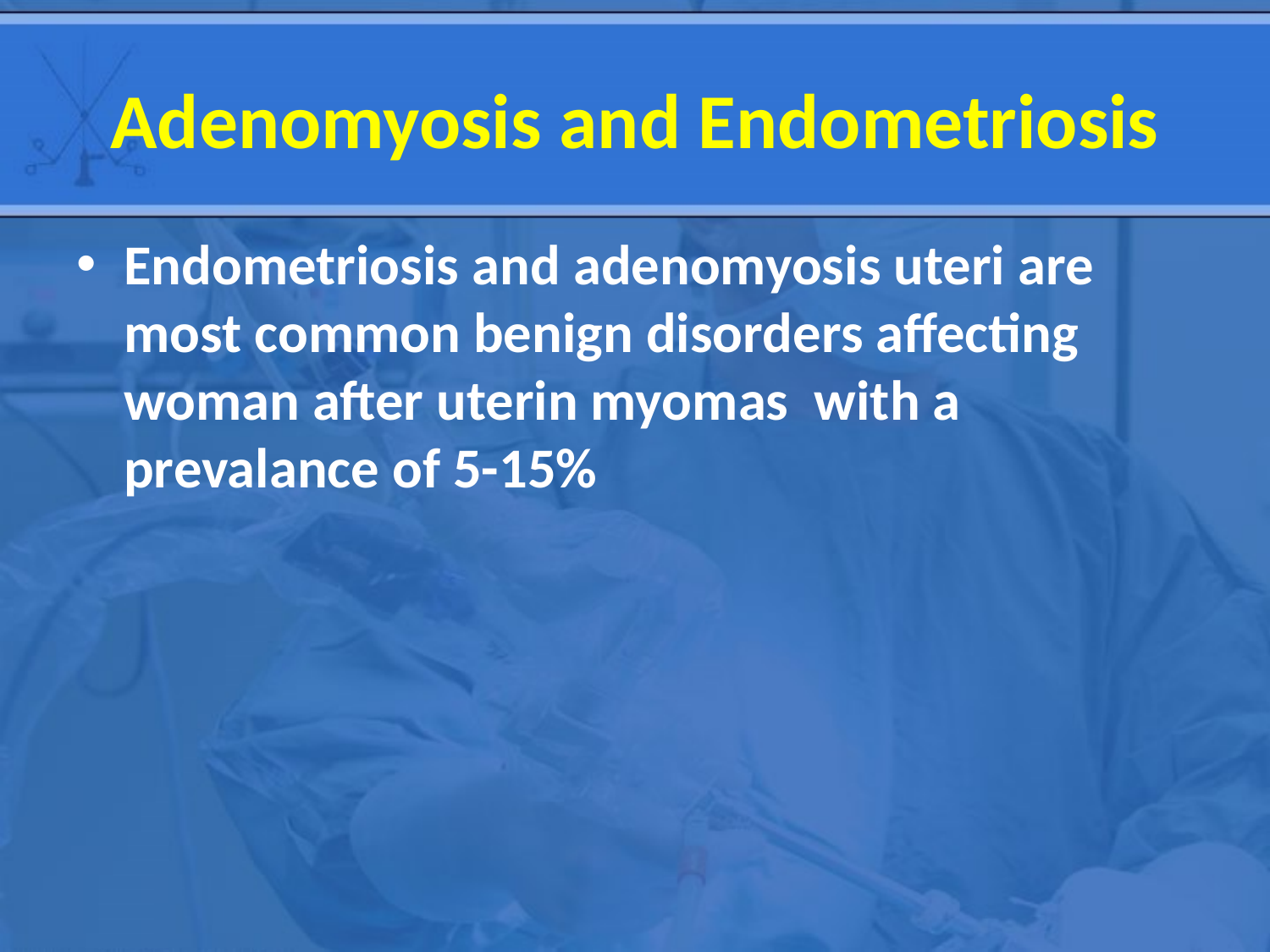

# Adenomyosis and Endometriosis
Endometriosis and adenomyosis uteri are most common benign disorders affecting woman after uterin myomas  with a prevalance of 5-15%